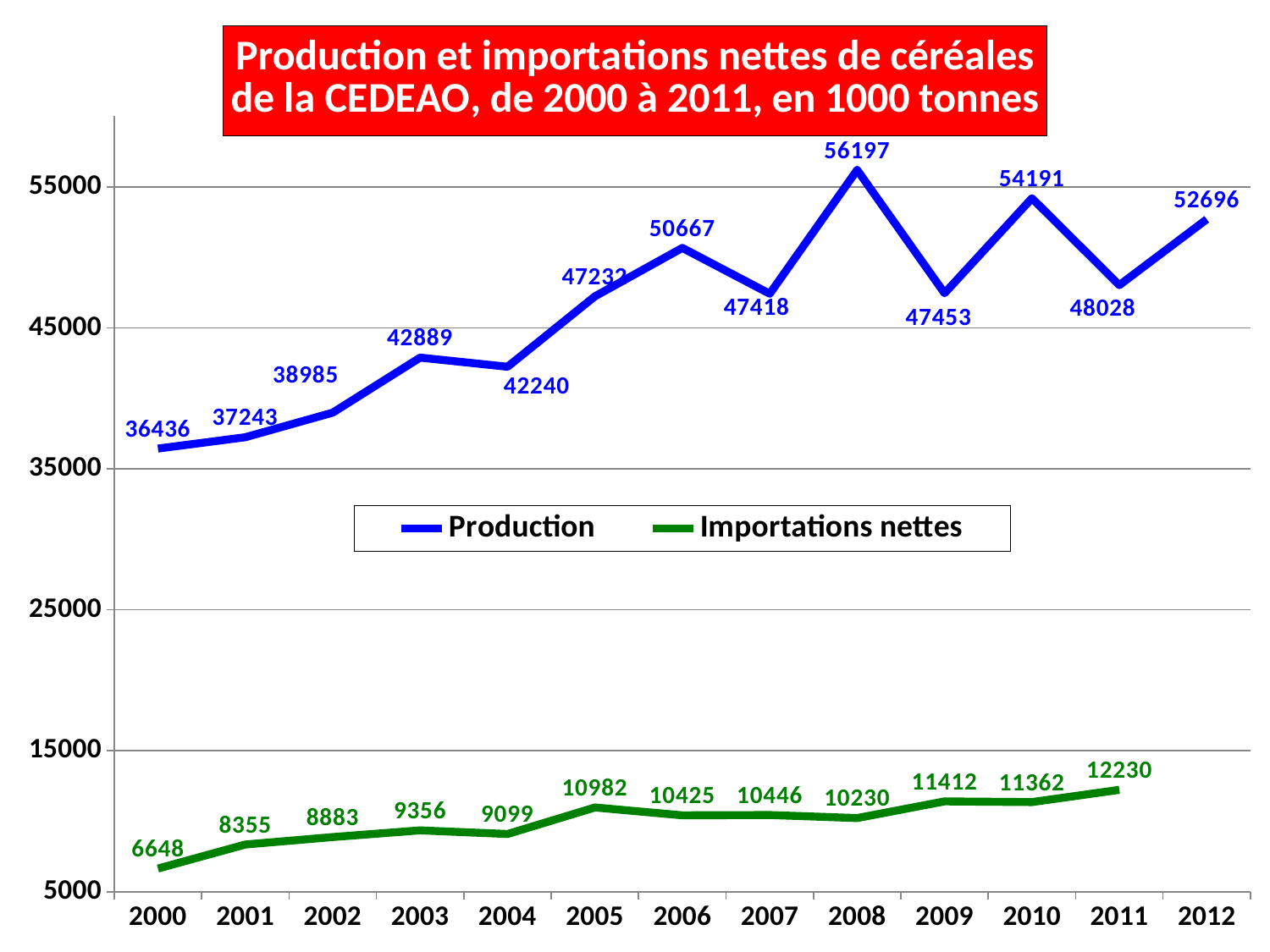

### Chart: Production et importations nettes de céréales
de la CEDEAO, de 2000 à 2011, en 1000 tonnes

| Category | Production | Importations nettes |
|---|---|---|
| 2000 | 36436.0 | 6648.0 |
| 2001 | 37243.0 | 8355.0 |
| 2002 | 38985.0 | 8883.0 |
| 2003 | 42889.0 | 9356.0 |
| 2004 | 42240.0 | 9099.0 |
| 2005 | 47232.0 | 10982.0 |
| 2006 | 50667.0 | 10425.0 |
| 2007 | 47418.0 | 10446.0 |
| 2008 | 56197.0 | 10230.0 |
| 2009 | 47453.0 | 11412.0 |
| 2010 | 54191.0 | 11362.0 |
| 2011 | 48028.0 | 12230.0 |
| 2012 | 52696.0 | None |